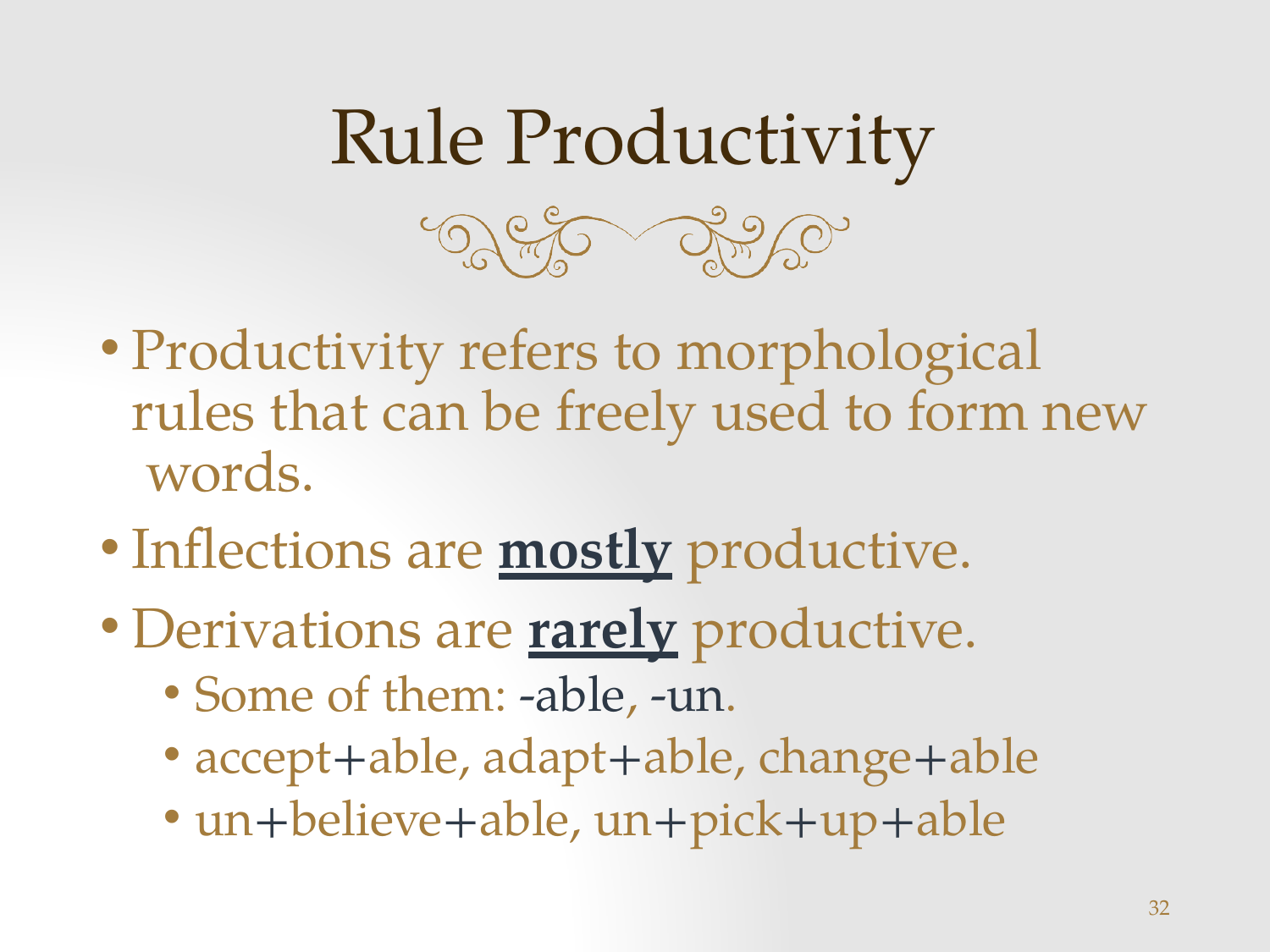

# Rule Productivity
Productivity refers to morphological  rules that can be freely used to form new  words.
Inflections are mostly productive.
Derivations are rarely productive.
Some of them: -able, -un.
accept+able, adapt+able, change+able
un+believe+able, un+pick+up+able
32